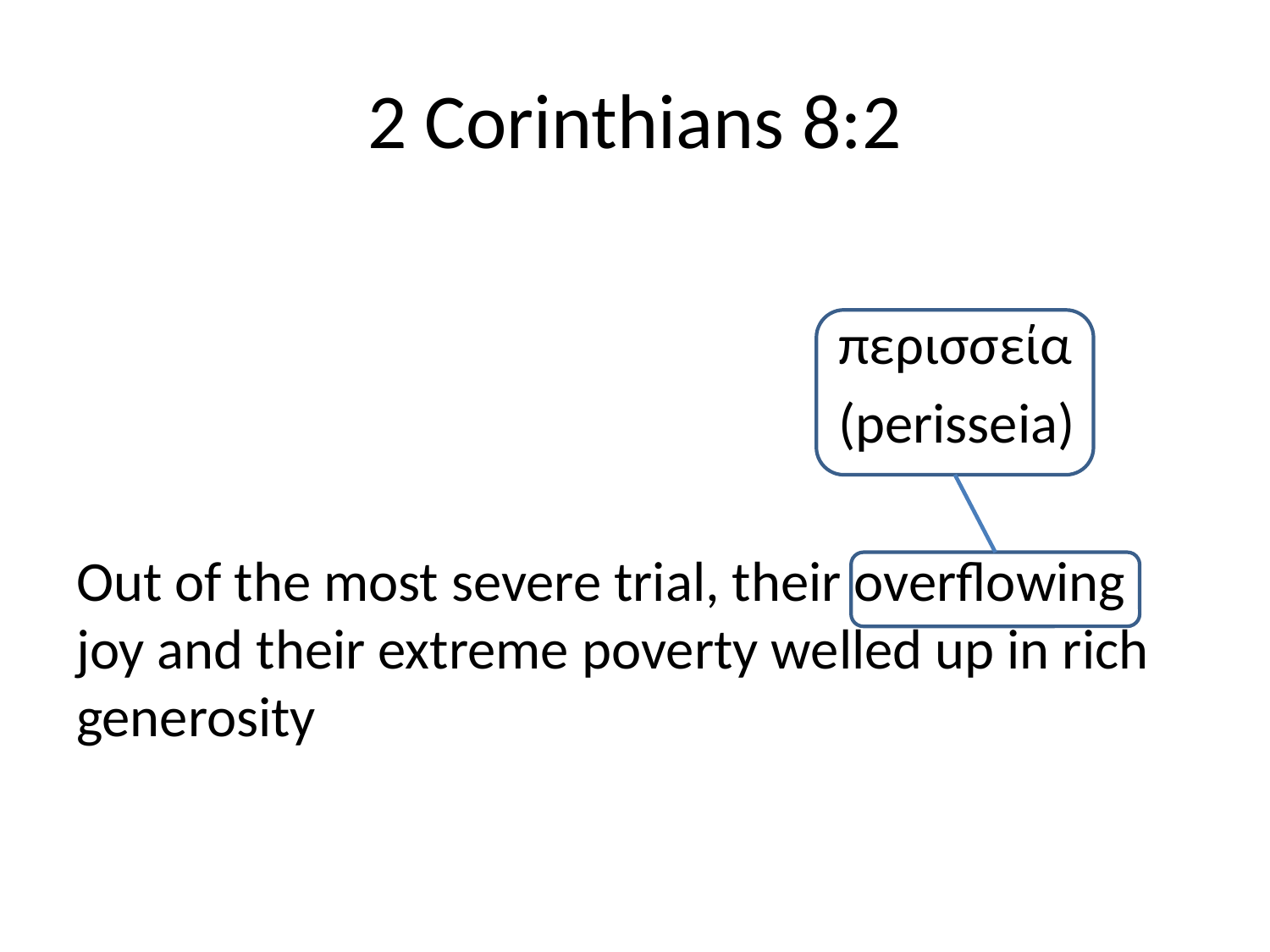

# 2 Corinthians 8:2

						περισσεία
						(perisseia)

Out of the most severe trial, their overflowing joy and their extreme poverty welled up in rich generosity